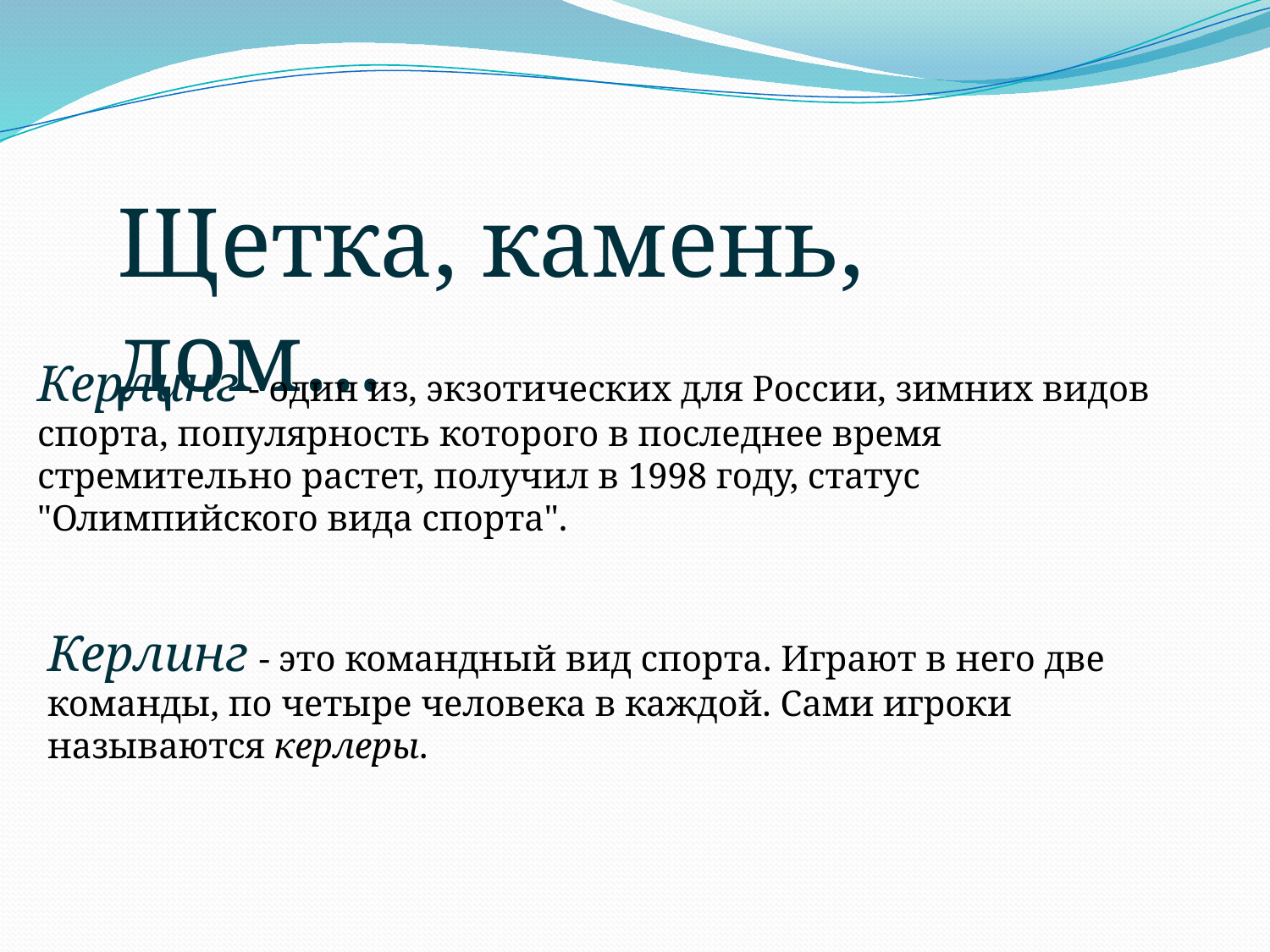

Щетка, камень, дом…
Керлинг - один из, экзотических для России, зимних видов спорта, популярность которого в последнее время стремительно растет, получил в 1998 году, статус "Олимпийского вида спорта".
Керлинг - это командный вид спорта. Играют в него две команды, по четыре человека в каждой. Сами игроки называются керлеры.